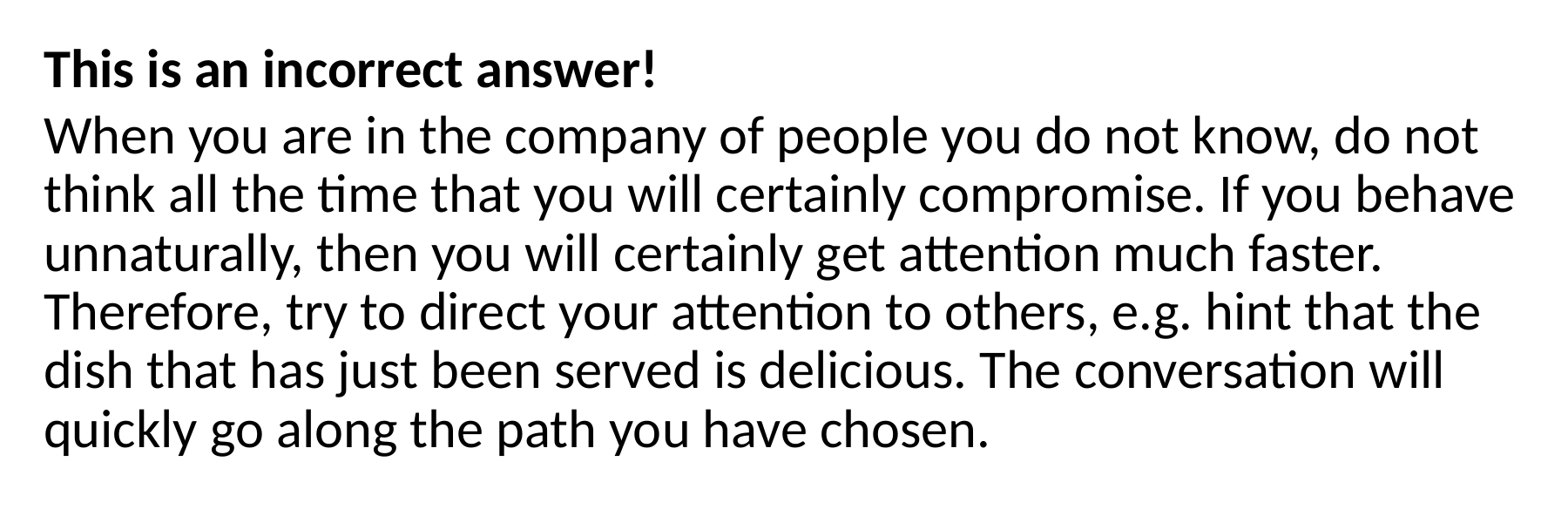

This is an incorrect answer!
When you are in the company of people you do not know, do not think all the time that you will certainly compromise. If you behave unnaturally, then you will certainly get attention much faster. Therefore, try to direct your attention to others, e.g. hint that the dish that has just been served is delicious. The conversation will quickly go along the path you have chosen.